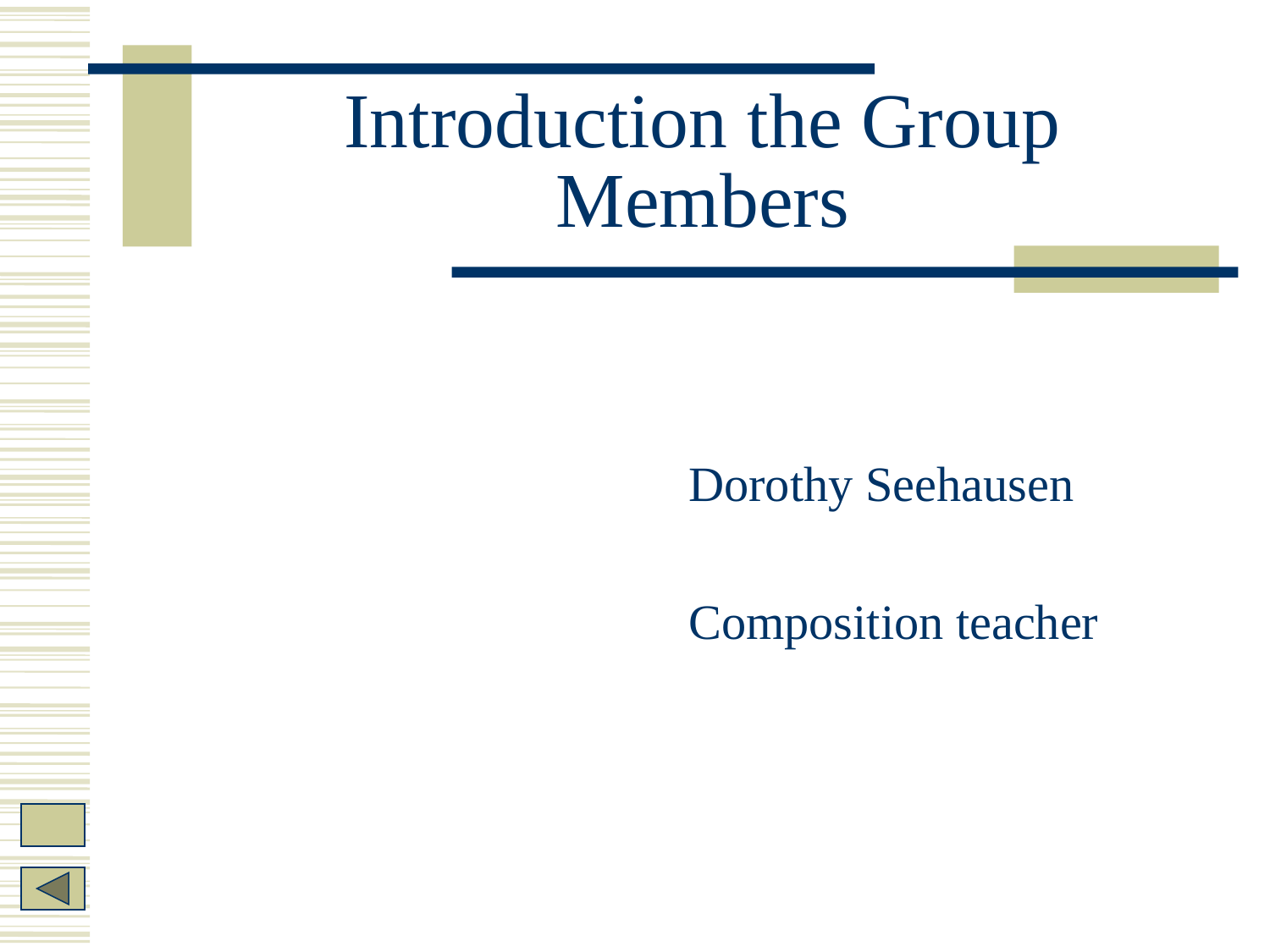

# Introduction the Group Members

Dorothy Seehausen

Composition teacher